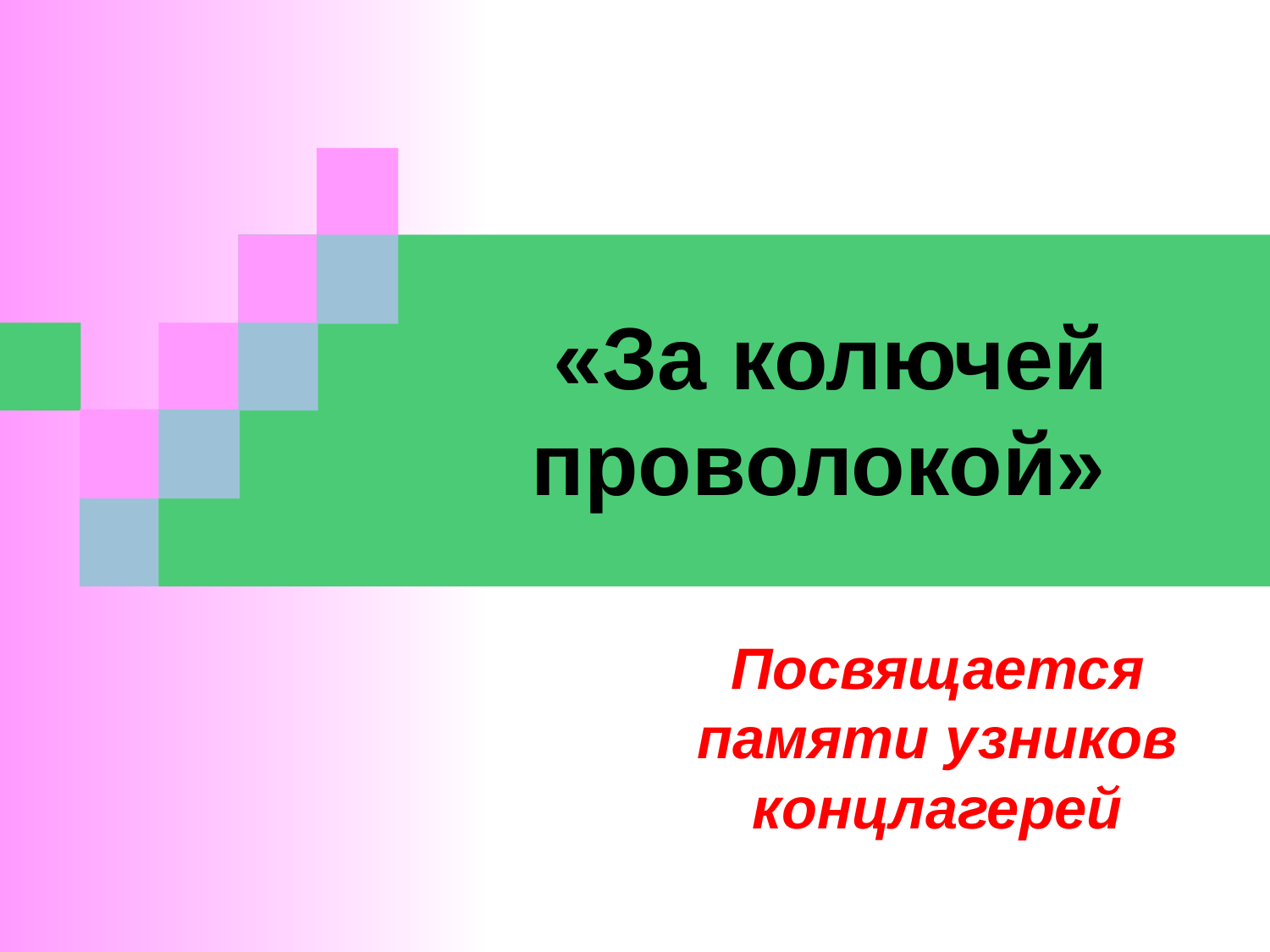

# «За колючей проволокой»
Посвящается памяти узников концлагерей